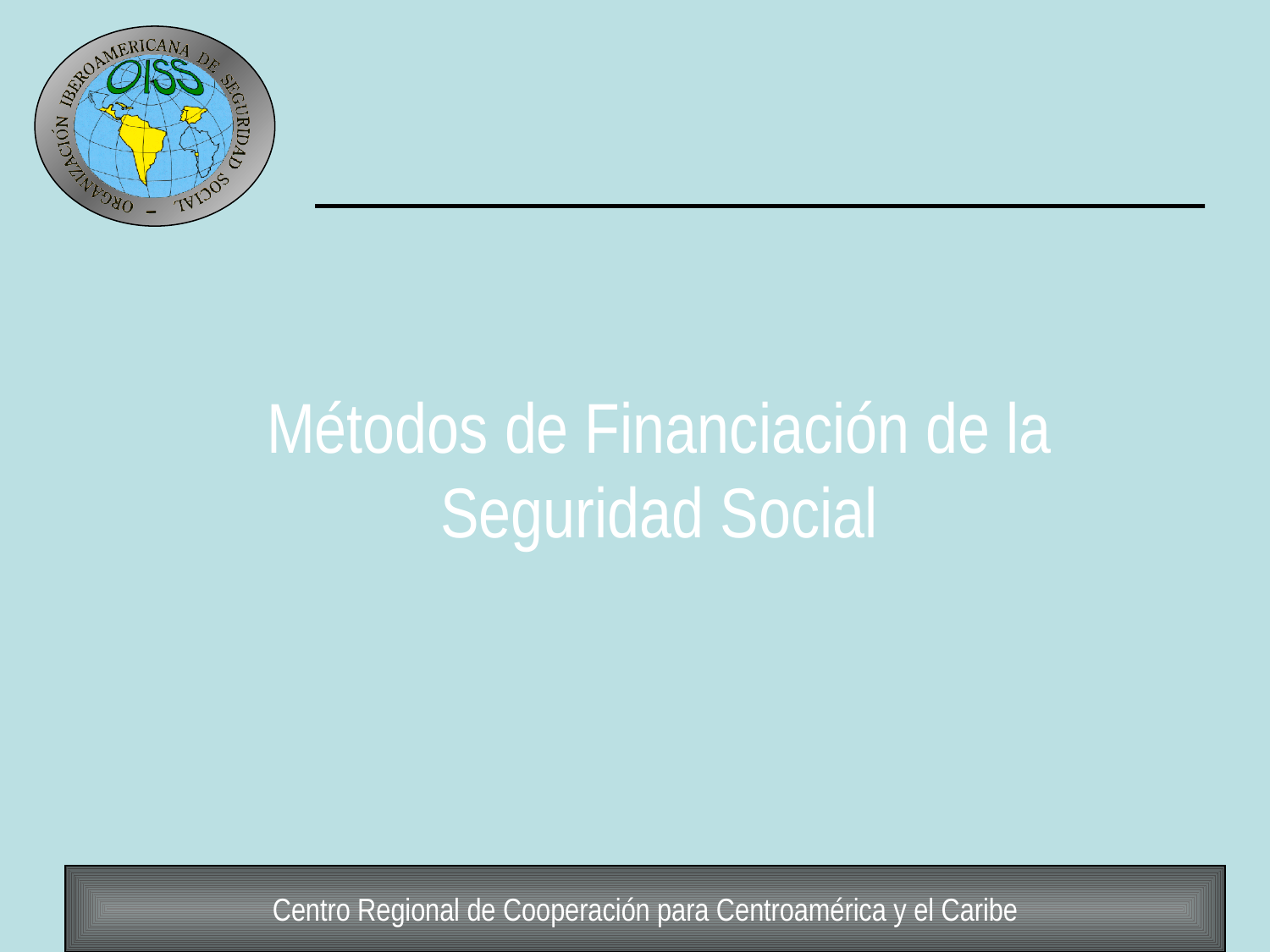

Métodos de Financiación de la Seguridad Social